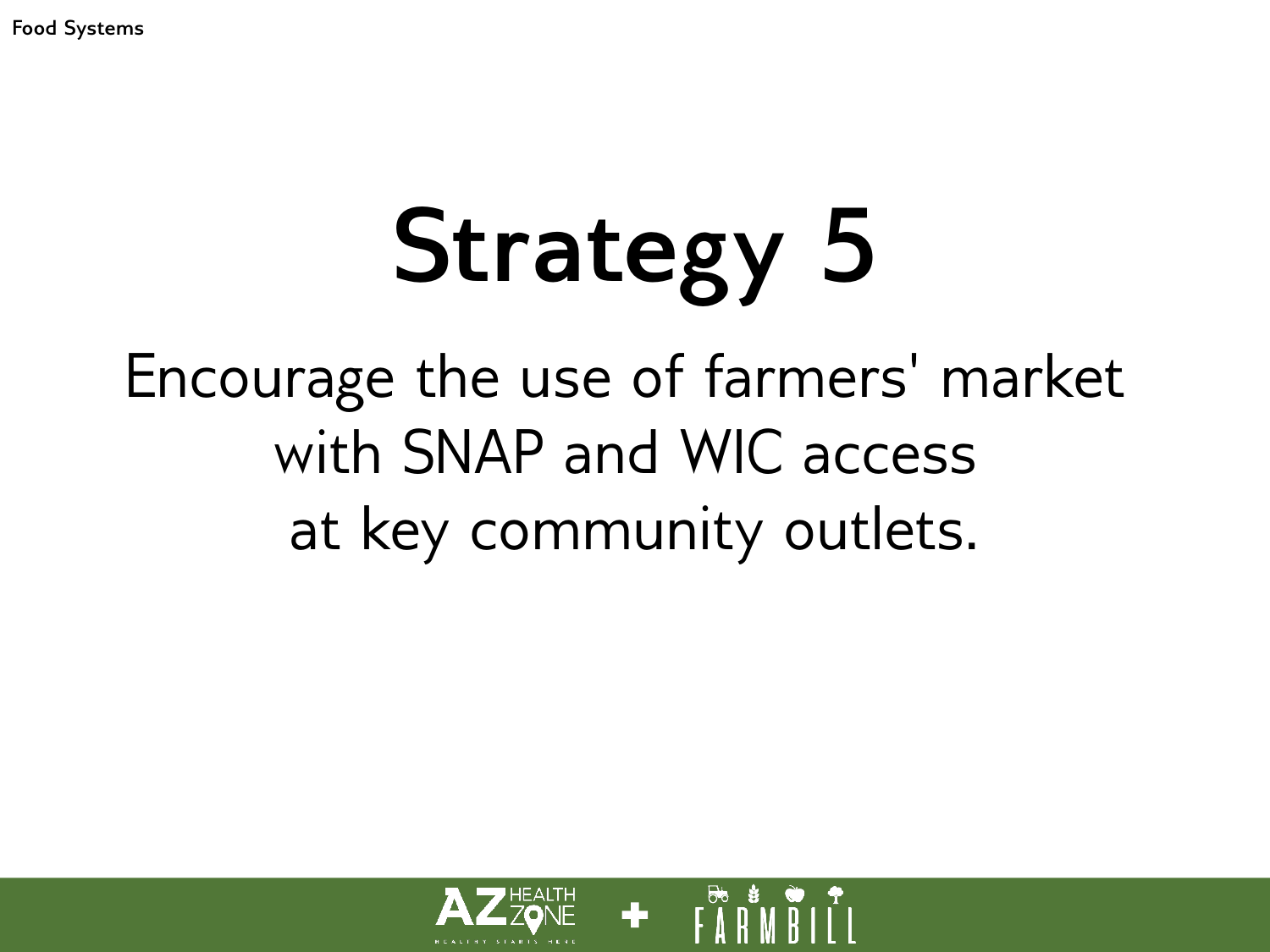

Food Systems
Strategy 5
Encourage the use of farmers' market
with SNAP and WIC access
at key community outlets.